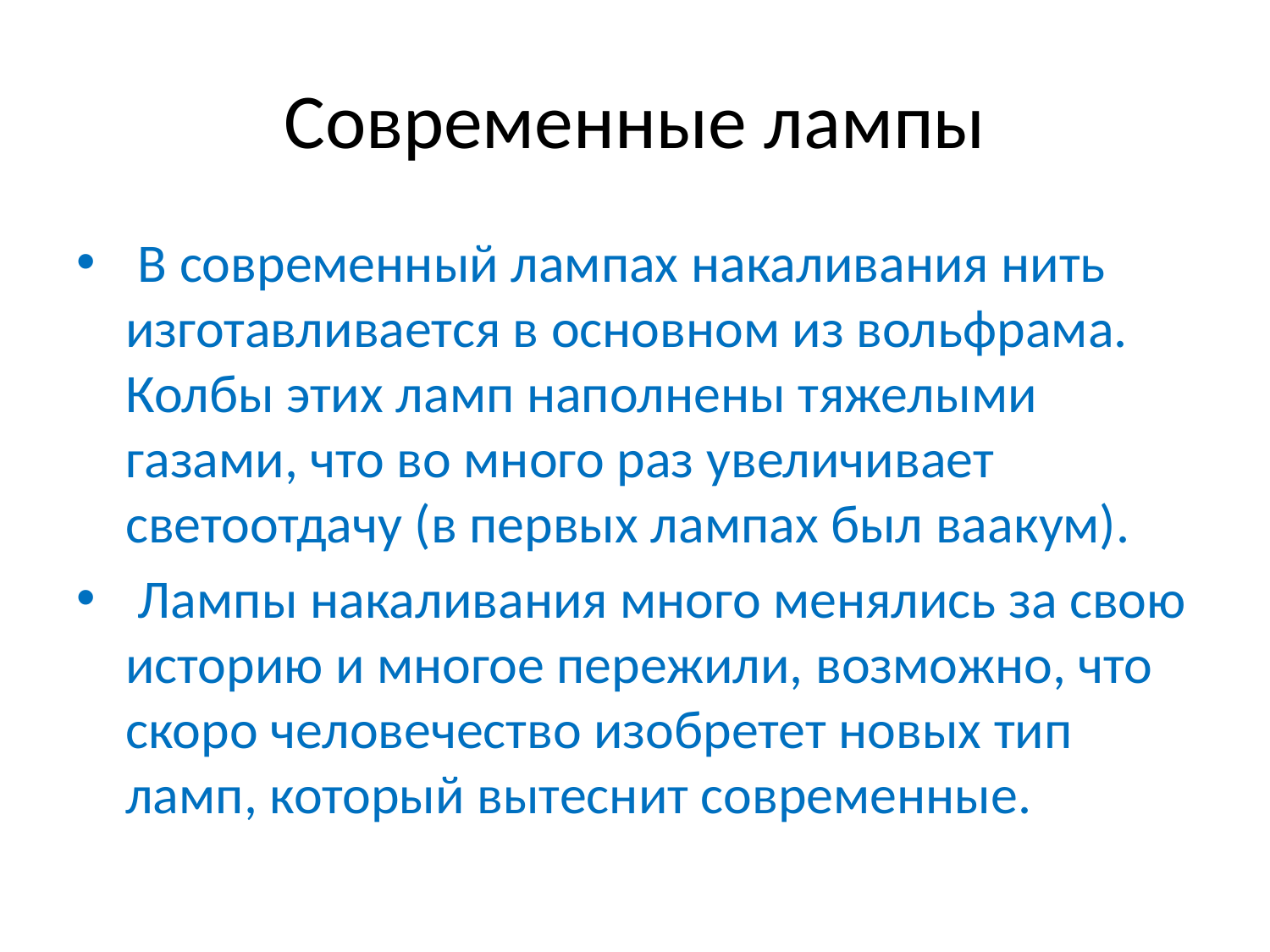

# Современные лампы
 В современный лампах накаливания нить изготавливается в основном из вольфрама. Колбы этих ламп наполнены тяжелыми газами, что во много раз увеличивает светоотдачу (в первых лампах был ваакум).
 Лампы накаливания много менялись за свою историю и многое пережили, возможно, что скоро человечество изобретет новых тип ламп, который вытеснит современные.